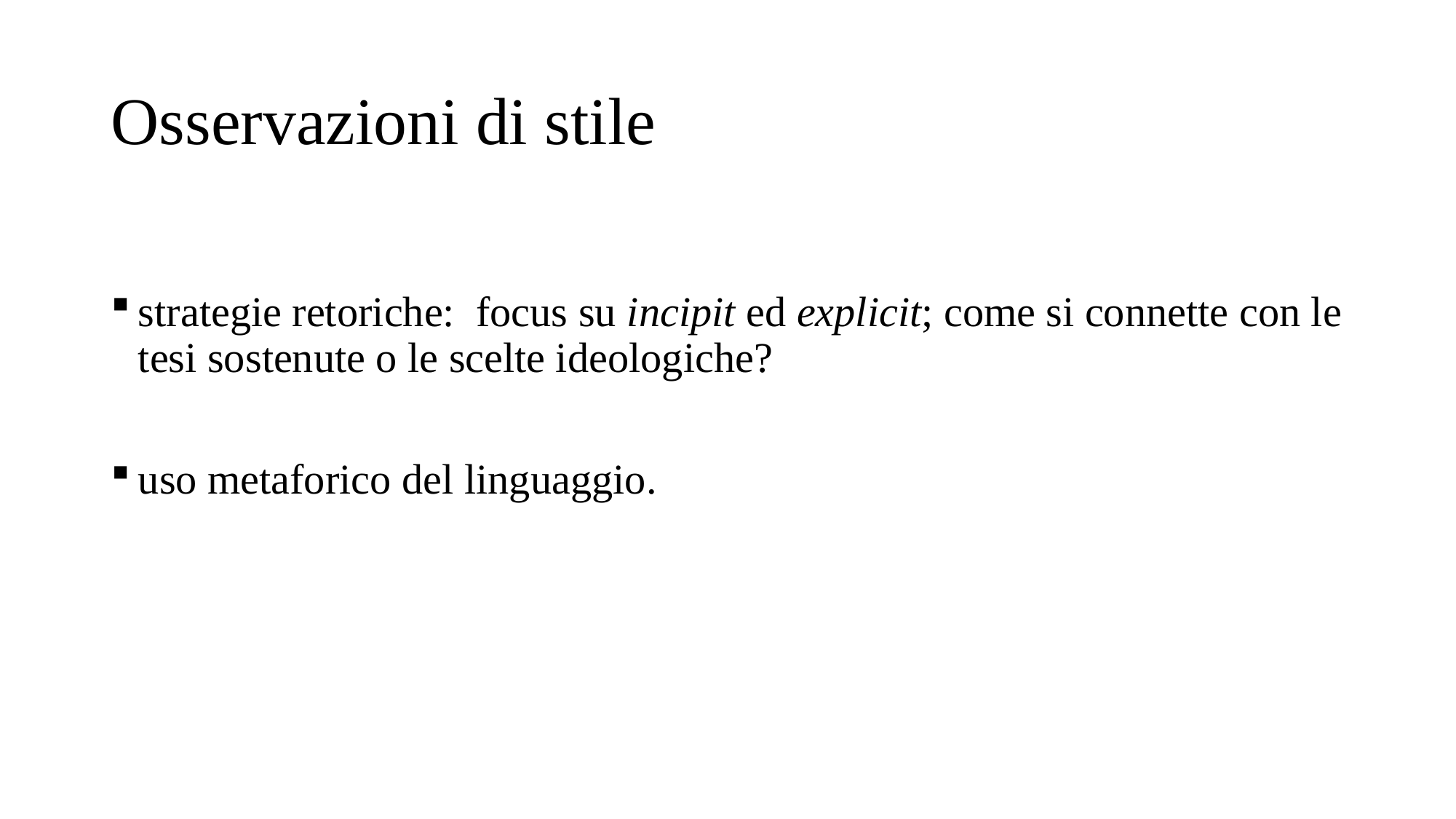

# Osservazioni di stile

strategie retoriche:  focus su incipit ed explicit; come si connette con le tesi sostenute o le scelte ideologiche?

uso metaforico del linguaggio.